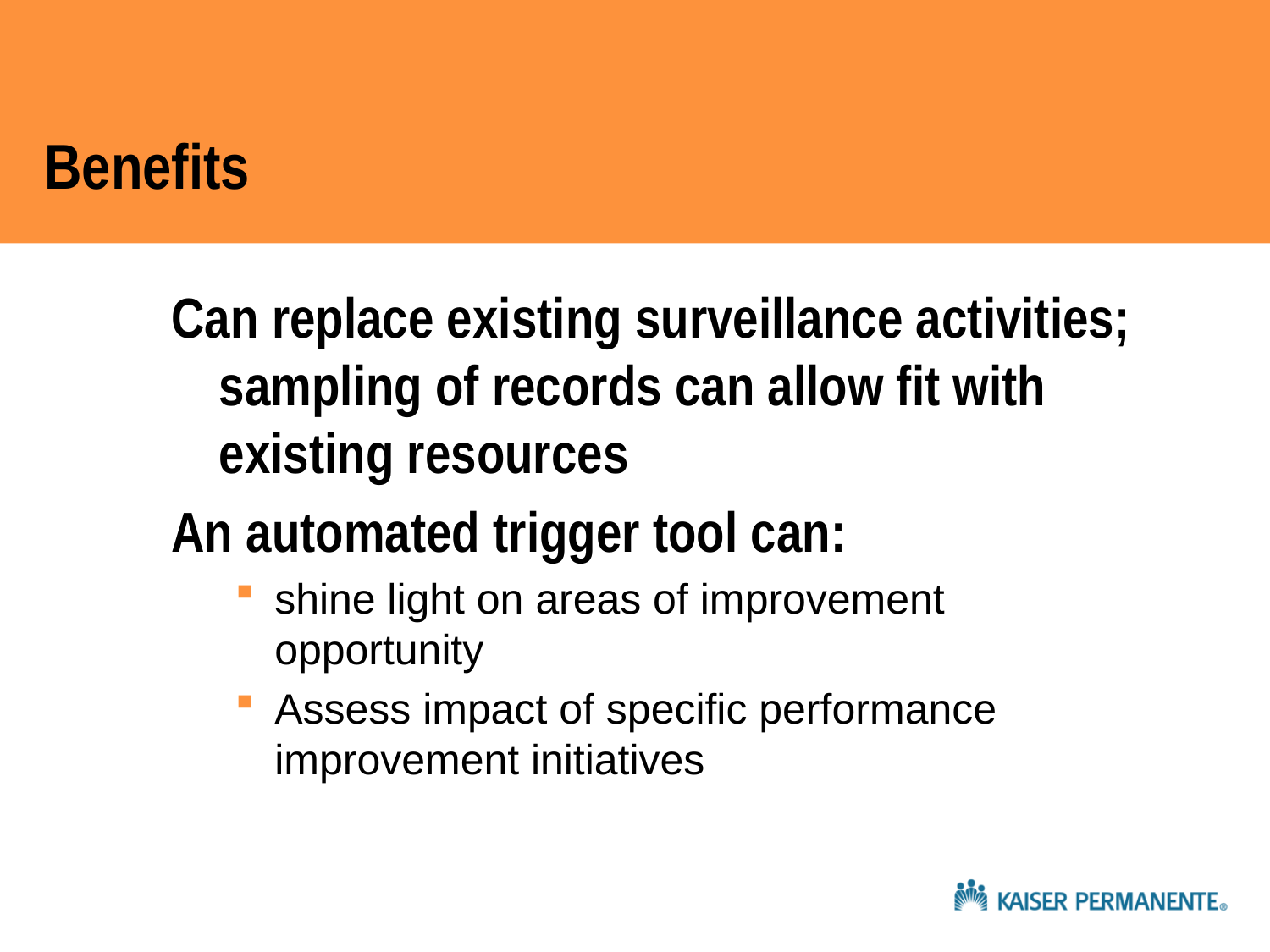

# Benefits
Can replace existing surveillance activities; sampling of records can allow fit with existing resources
An automated trigger tool can:
shine light on areas of improvement opportunity
Assess impact of specific performance improvement initiatives